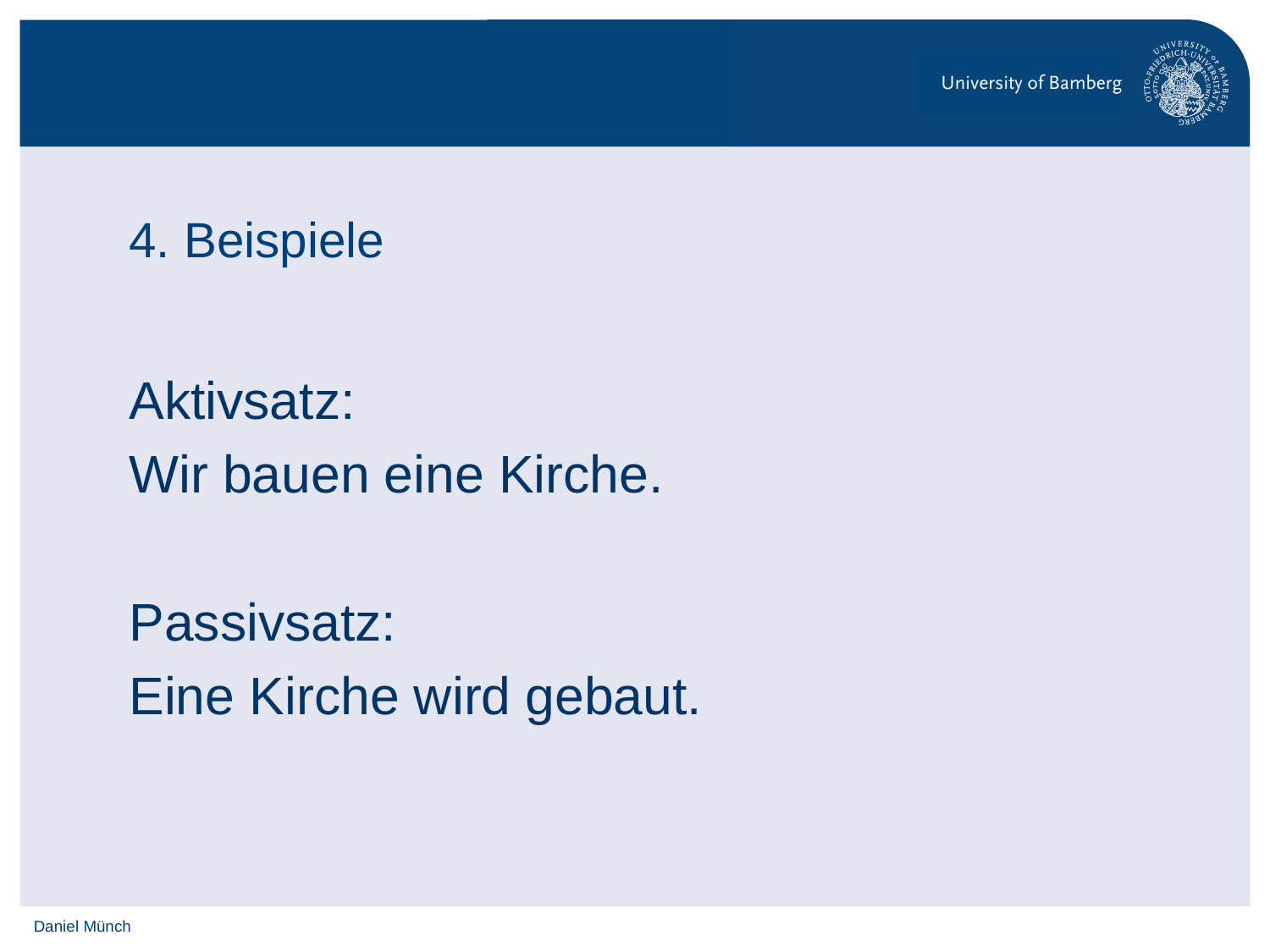

# 4. Beispiele
Aktivsatz:
Wir bauen eine Kirche.

Passivsatz:
Eine Kirche wird gebaut.